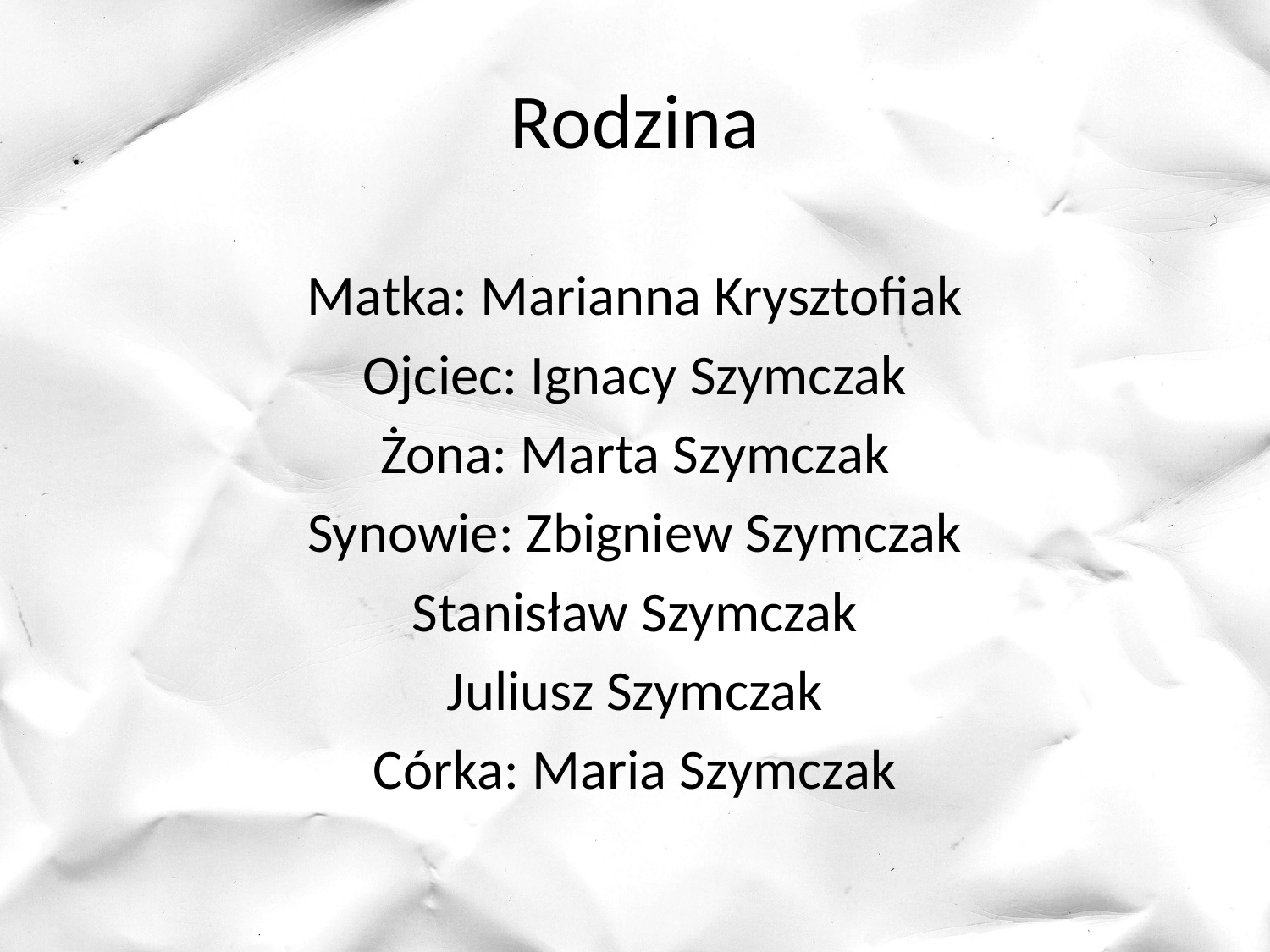

Rodzina
Matka: Marianna Krysztofiak
Ojciec: Ignacy Szymczak
Żona: Marta Szymczak
Synowie: Zbigniew Szymczak
Stanisław Szymczak
Juliusz Szymczak
Córka: Maria Szymczak